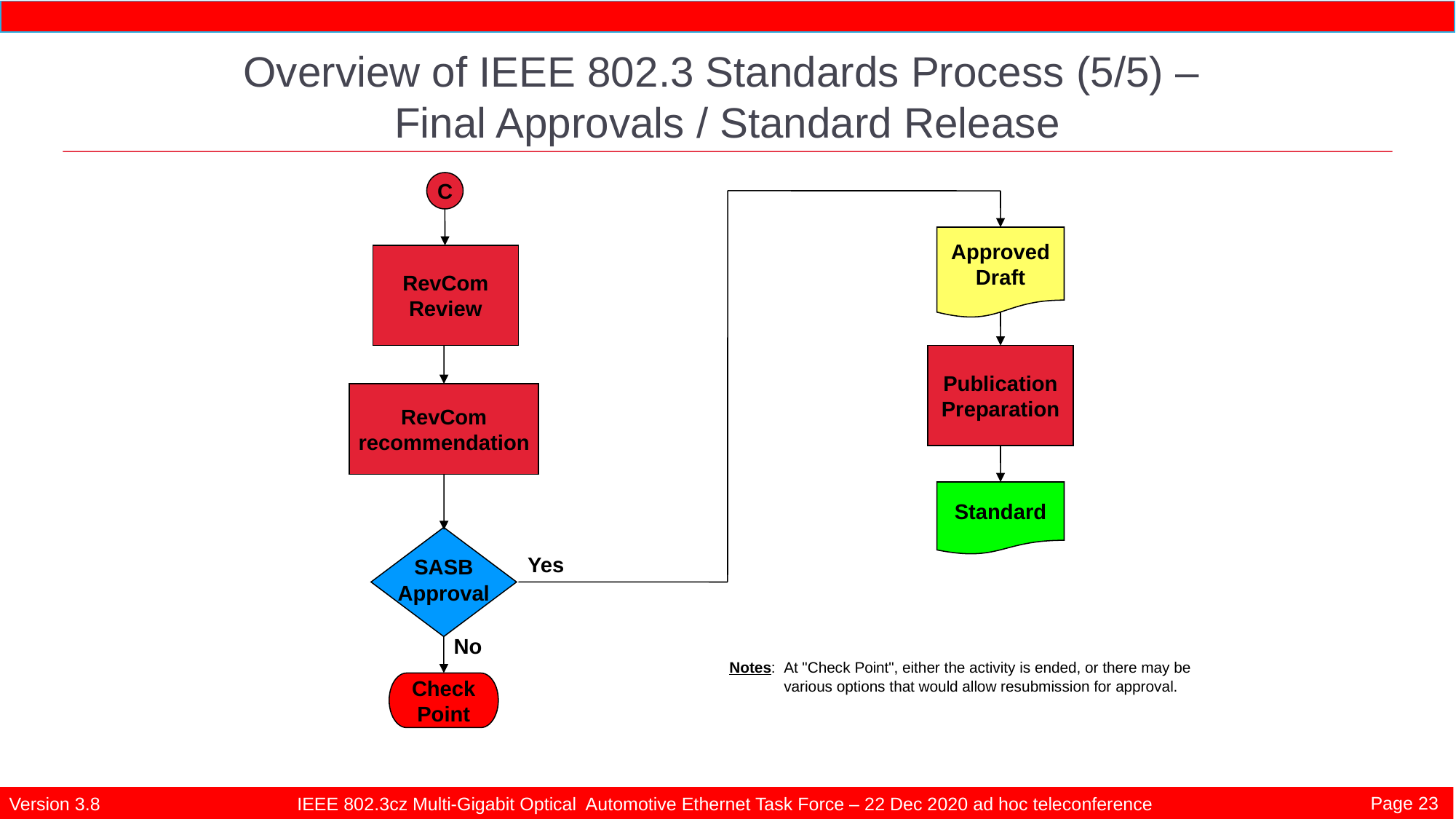

Overview of IEEE 802.3 Standards Process (5/5) –
Final Approvals / Standard Release
C

Approved
Draft
RevCom
Review

Publication
Preparation
RevCom
recommendation

Standard
SASB
Approval
Yes

No

Notes:	At "Check Point", either the activity is ended, or there may be various options that would allow resubmission for approval.
Check
Point